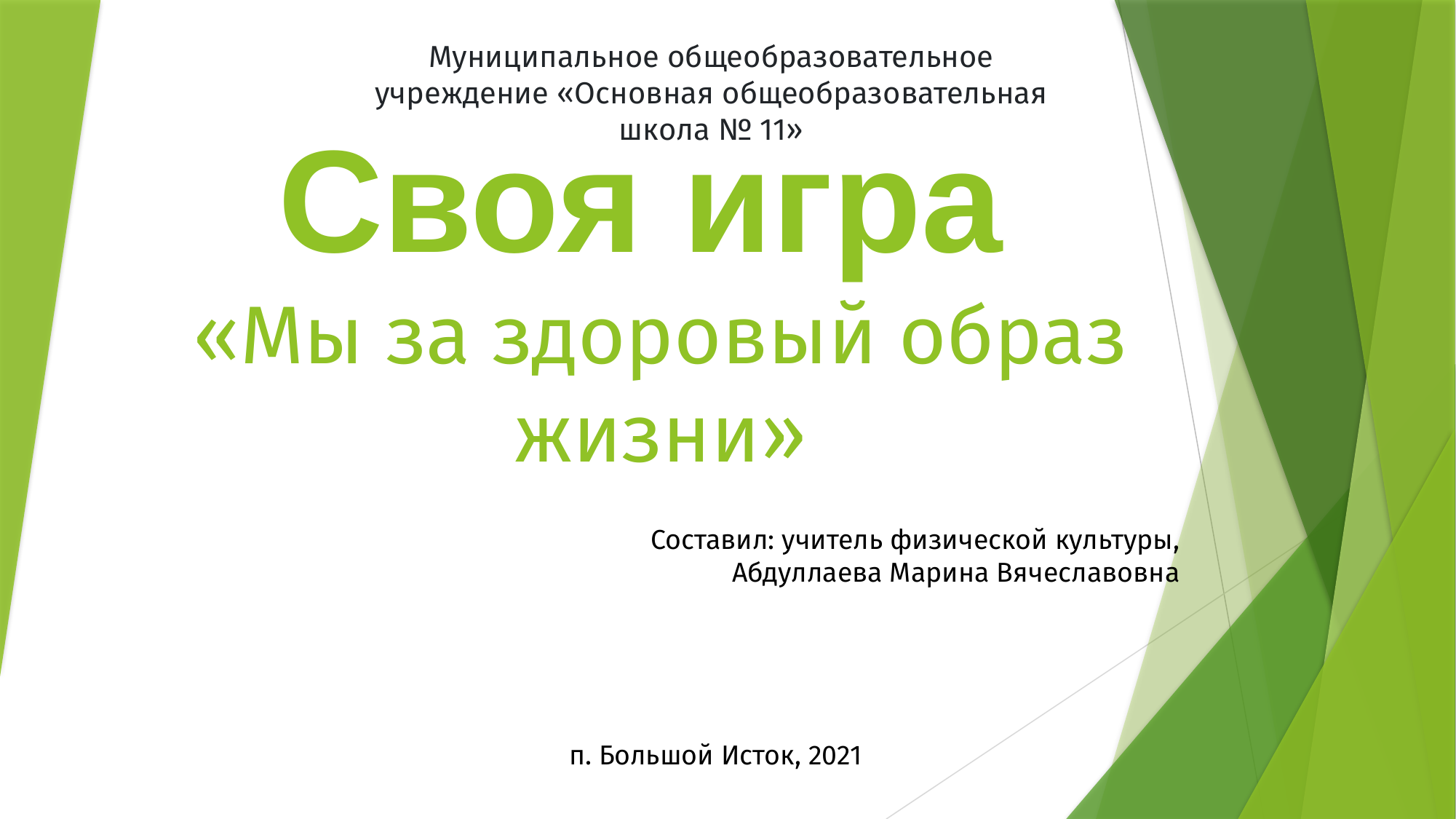

Муниципальное общеобразовательное учреждение «Основная общеобразовательная школа № 11»
# Своя игра «Мы за здоровый образ жизни»
Составил: учитель физической культуры,
Абдуллаева Марина Вячеславовна
п. Большой Исток, 2021